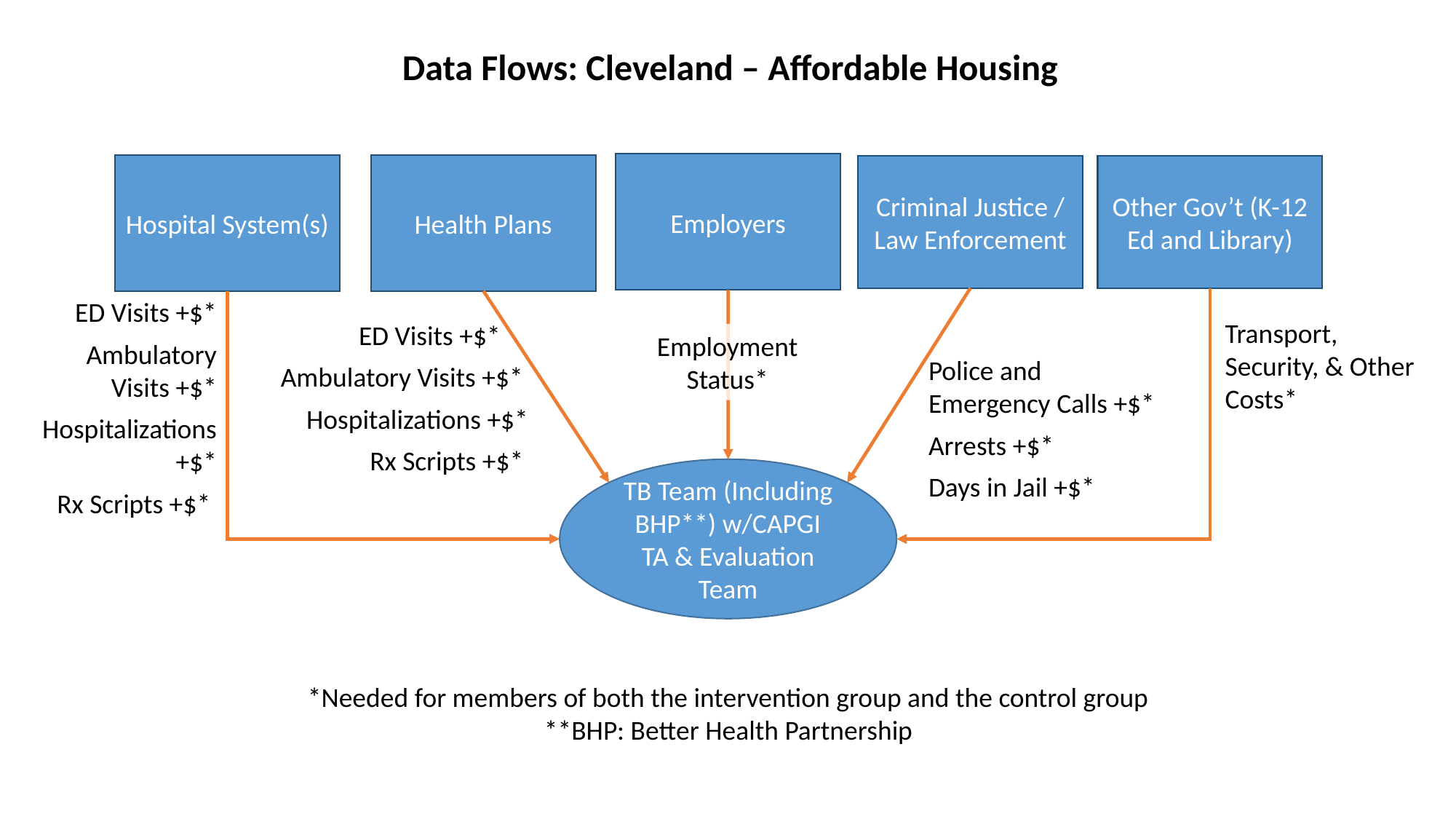

Data Flows: Cleveland – Affordable Housing
Employers
Hospital System(s)
Health Plans
Other Gov’t (K-12 Ed and Library)
Criminal Justice / Law Enforcement
ED Visits +$*
Ambulatory Visits +$*
Hospitalizations +$*
Rx Scripts +$*
Transport, Security, & Other Costs*
             ED Visits +$*
    Ambulatory Visits +$*
         Hospitalizations +$*
Rx Scripts +$*
Employment Status*
Police and Emergency Calls +$*
Arrests +$*
Days in Jail +$*

TB Team (Including BHP**) w/CAPGI TA & Evaluation Team
*Needed for members of both the intervention group and the control group
**BHP: Better Health Partnership